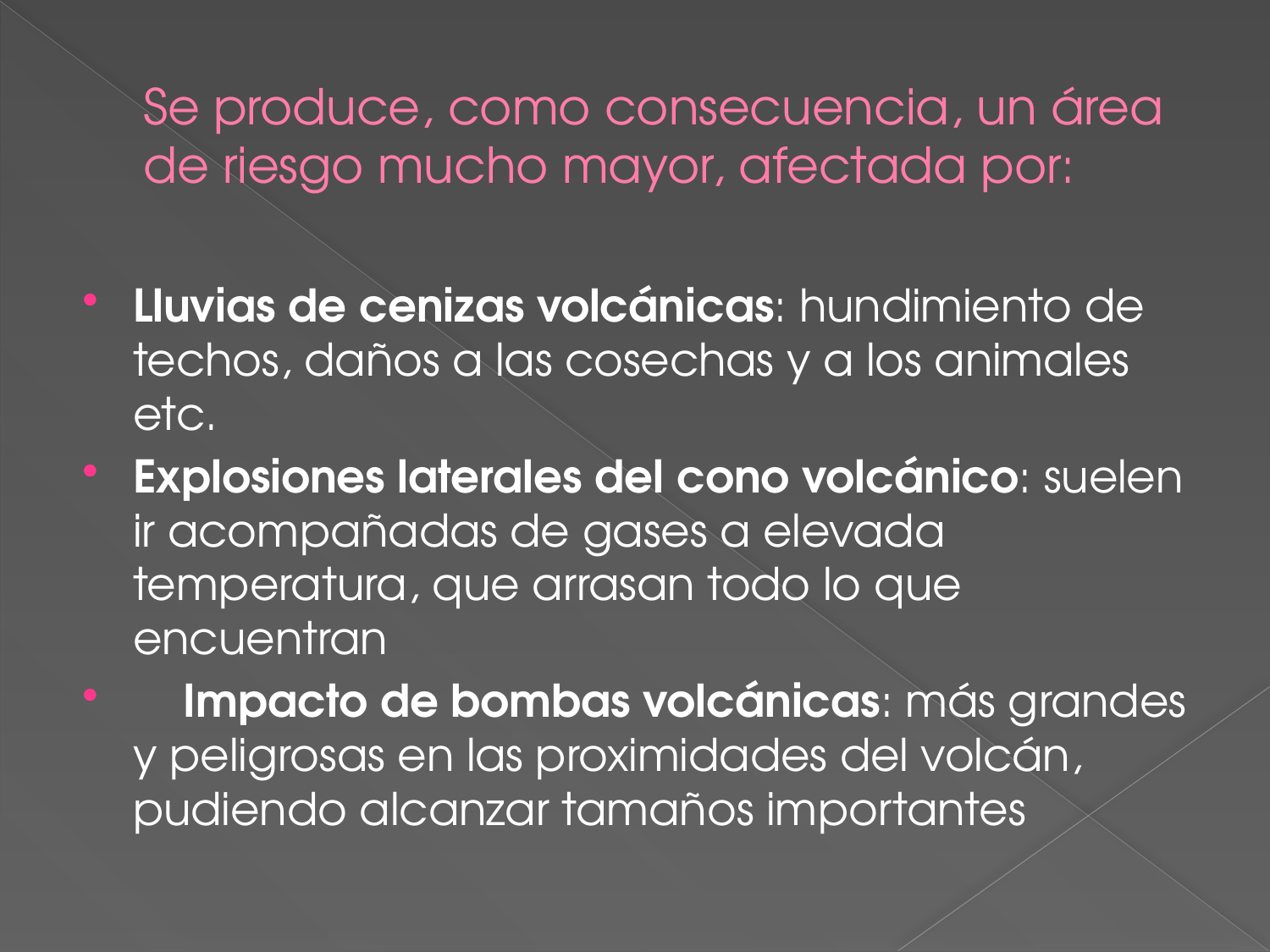

# Se produce, como consecuencia, un área de riesgo mucho mayor, afectada por:

	Lluvias de cenizas volcánicas: hundimiento de techos, daños a las cosechas y a los animales etc.
	Explosiones laterales del cono volcánico: suelen ir acompañadas de gases a elevada temperatura, que arrasan todo lo que encuentran
    Impacto de bombas volcánicas: más grandes y peligrosas en las proximidades del volcán, pudiendo alcanzar tamaños importantes